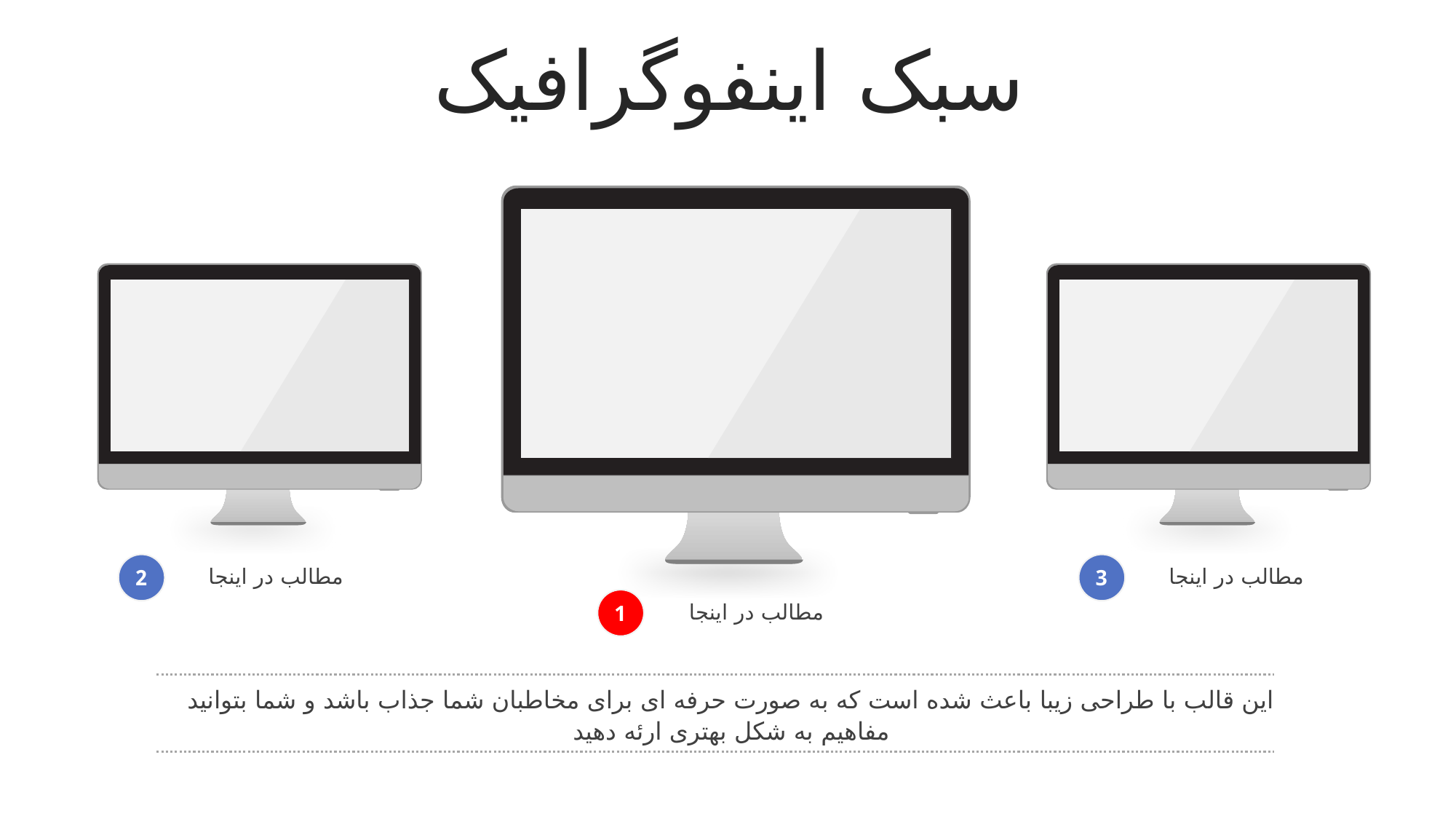

سبک اینفوگرافیک

2
3
مطالب در اینجا
مطالب در اینجا
1
مطالب در اینجا

این قالب با طراحی زیبا باعث شده است که به صورت حرفه ای برای مخاطبان شما جذاب باشد و شما بتوانید مفاهیم به شکل بهتری ارئه دهید